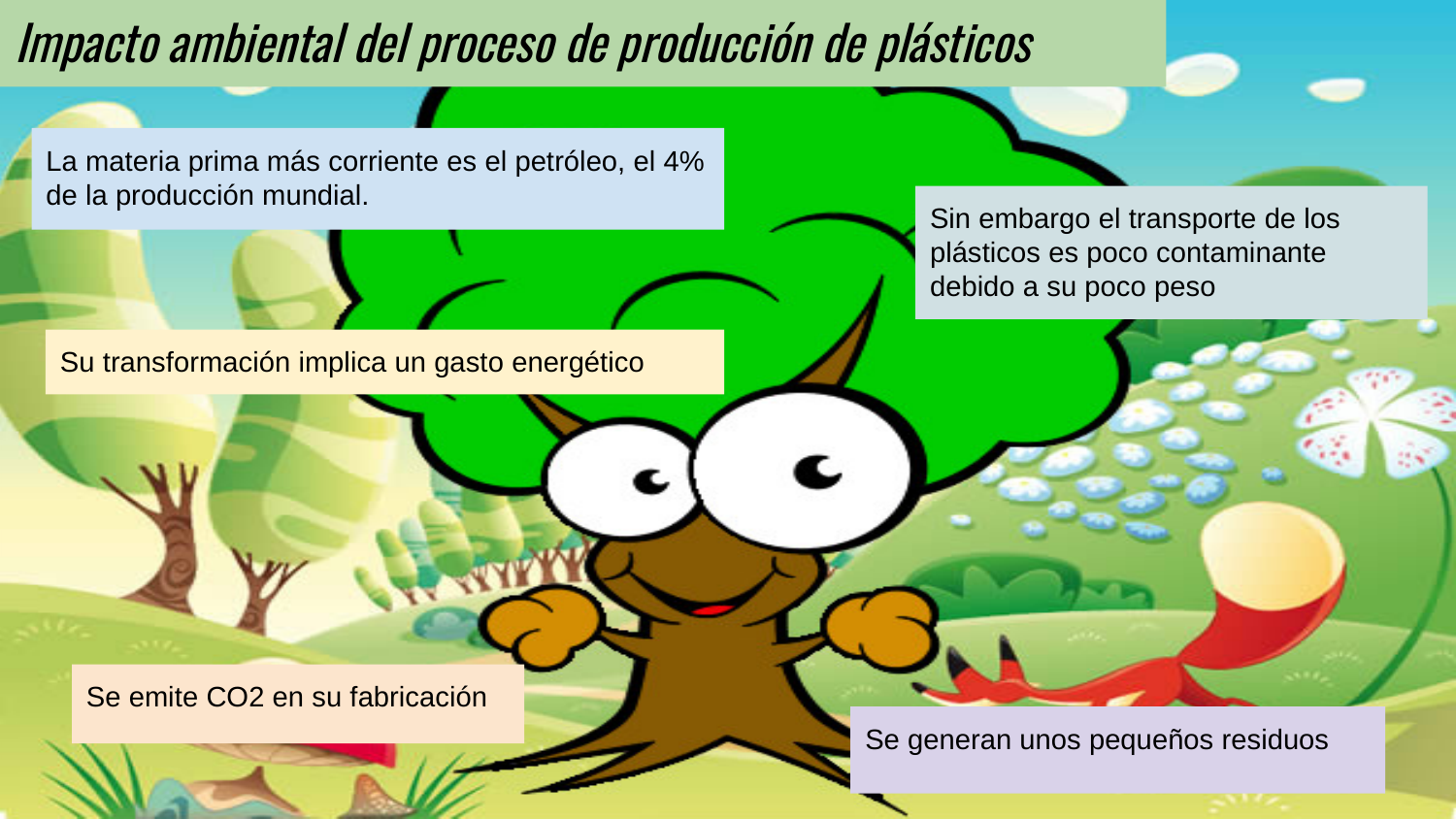

# Impacto ambiental del proceso de producción de plásticos
La materia prima más corriente es el petróleo, el 4% de la producción mundial.
Sin embargo el transporte de los plásticos es poco contaminante debido a su poco peso
Su transformación implica un gasto energético
Se emite CO2 en su fabricación
Se generan unos pequeños residuos